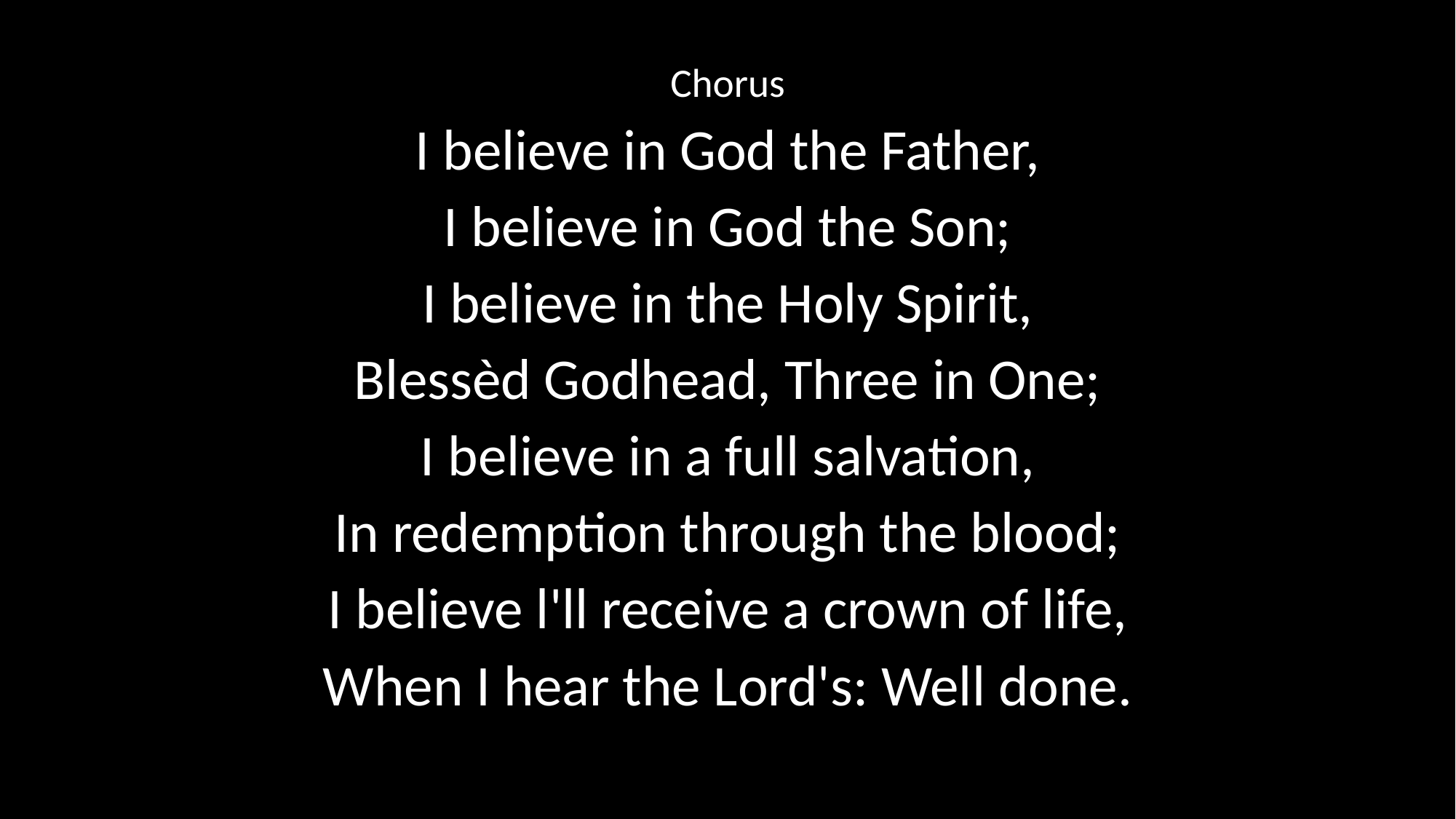

Chorus
I believe in God the Father,
I believe in God the Son;
I believe in the Holy Spirit,
Blessèd Godhead, Three in One;
I believe in a full salvation,
In redemption through the blood;
I believe l'll receive a crown of life,
When I hear the Lord's: Well done.